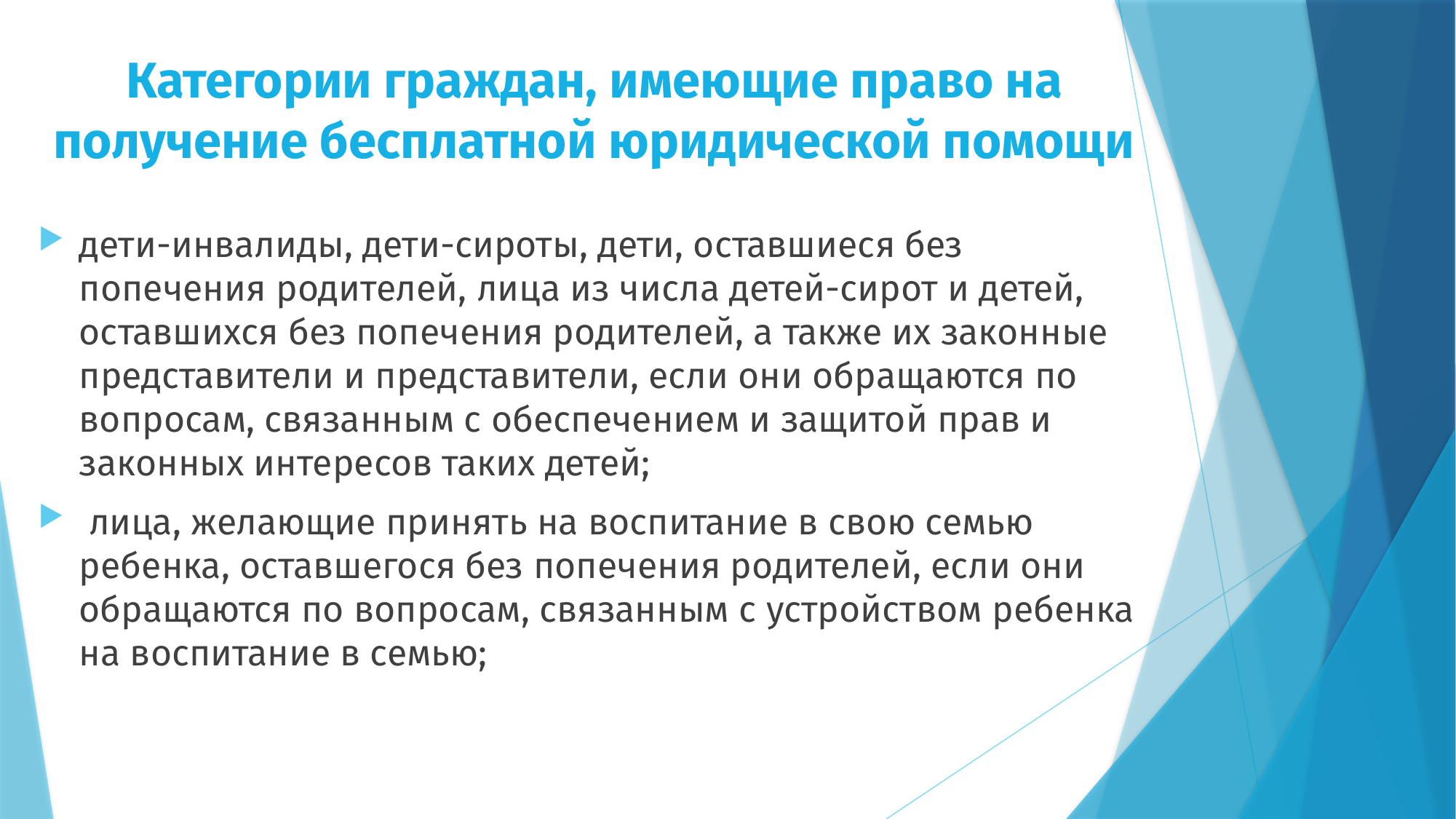

# Категории граждан, имеющие право на получение бесплатной юридической помощи
дети-инвалиды, дети-сироты, дети, оставшиеся без попечения родителей, лица из числа детей-сирот и детей, оставшихся без попечения родителей, а также их законные представители и представители, если они обращаются по вопросам, связанным с обеспечением и защитой прав и законных интересов таких детей;
 лица, желающие принять на воспитание в свою семью ребенка, оставшегося без попечения родителей, если они обращаются по вопросам, связанным с устройством ребенка на воспитание в семью;